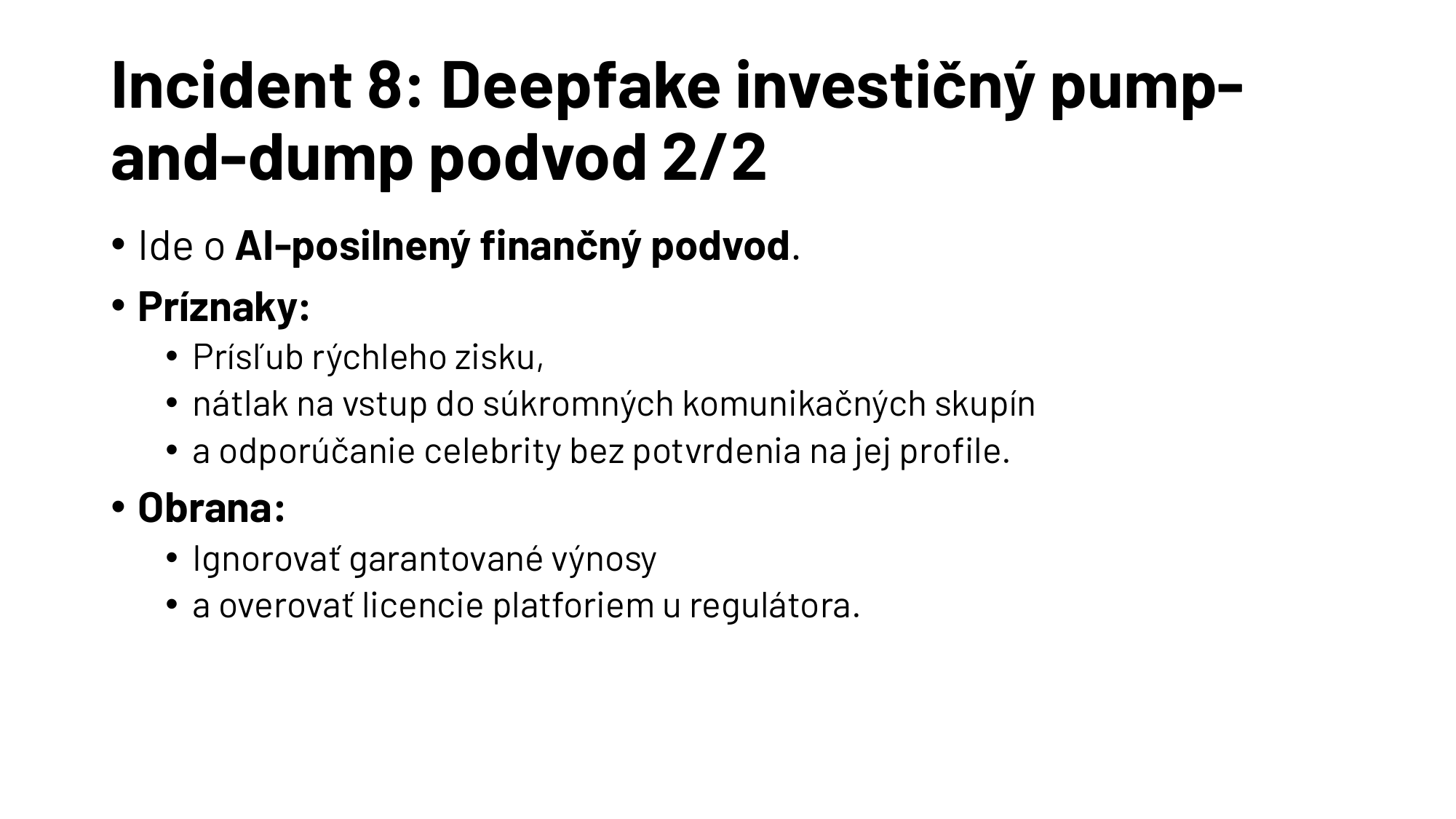

# Incident 8: Deepfake investičný pump-and-dump podvod 2/2
Ide o AI-posilnený finančný podvod.
Príznaky:
Prísľub rýchleho zisku,
nátlak na vstup do súkromných komunikačných skupín
a odporúčanie celebrity bez potvrdenia na jej profile.
Obrana:
Ignorovať garantované výnosy
a overovať licencie platforiem u regulátora.